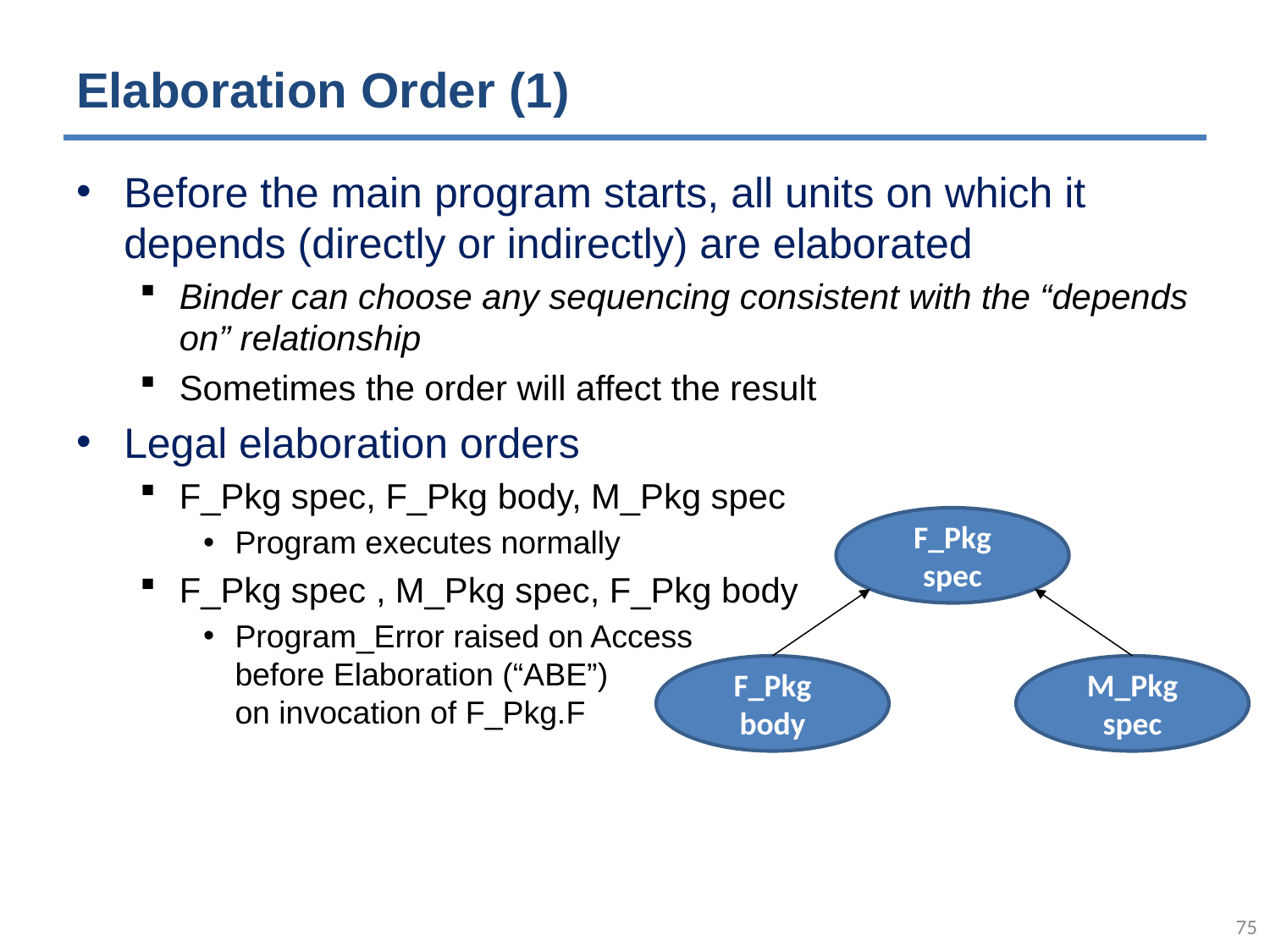

# Elaboration Order (1)
Before the main program starts, all units on which it depends (directly or indirectly) are elaborated
Binder can choose any sequencing consistent with the “depends on” relationship
Sometimes the order will affect the result
Legal elaboration orders
F_Pkg spec, F_Pkg body, M_Pkg spec
Program executes normally
F_Pkg spec , M_Pkg spec, F_Pkg body
Program_Error raised on Access
before Elaboration (“ABE”)
on invocation of F_Pkg.F
F_Pkg
spec
F_Pkg
body
M_Pkg
spec
75